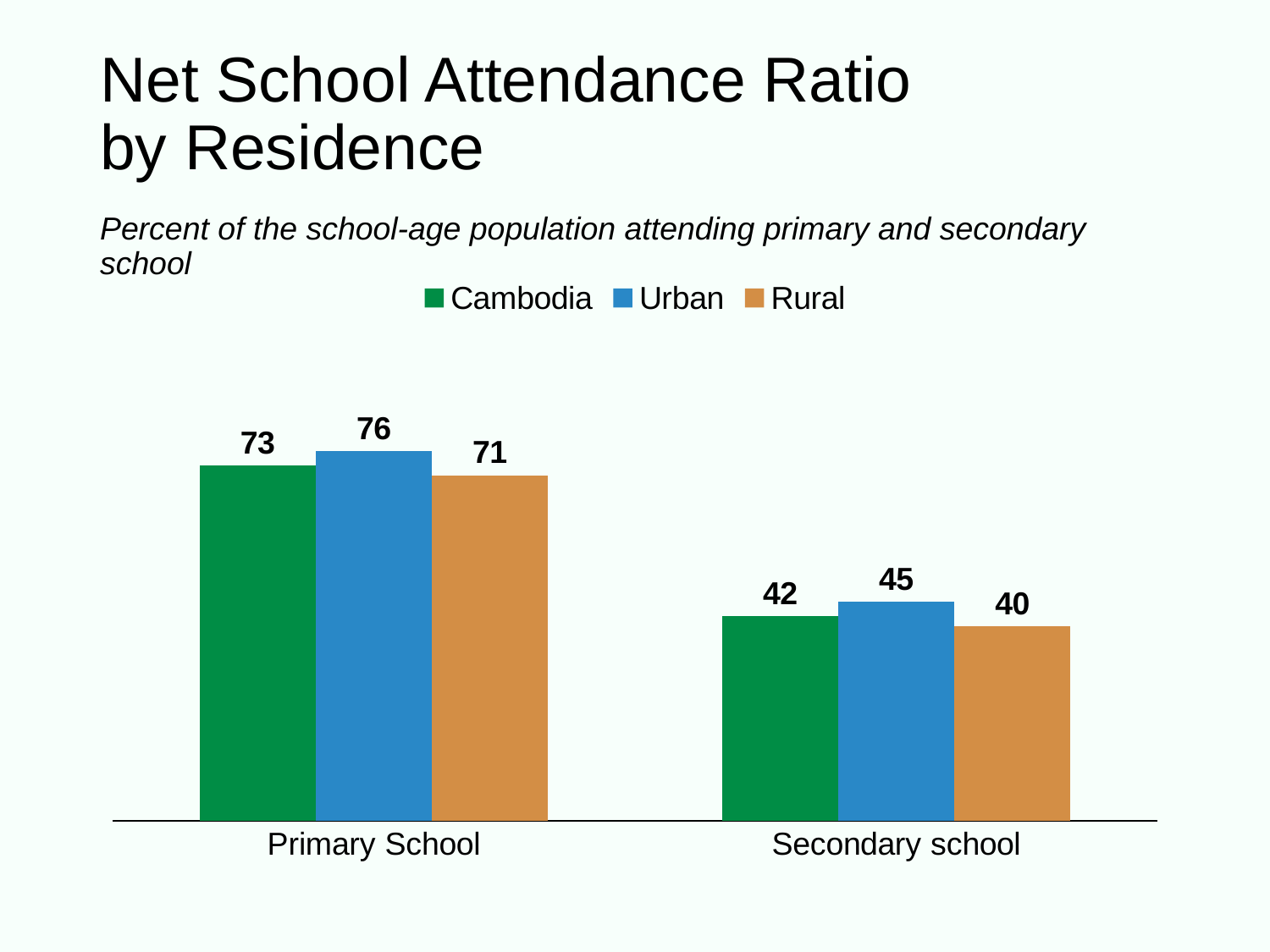

# Net School Attendance Ratio by Residence
Percent of the school-age population attending primary and secondary school

### Chart

| Category | Cambodia | Urban | Rural |
|---|---|---|---|
| Primary School | 73.0 | 76.0 | 71.0 |
| Secondary school | 42.0 | 45.0 | 40.0 |